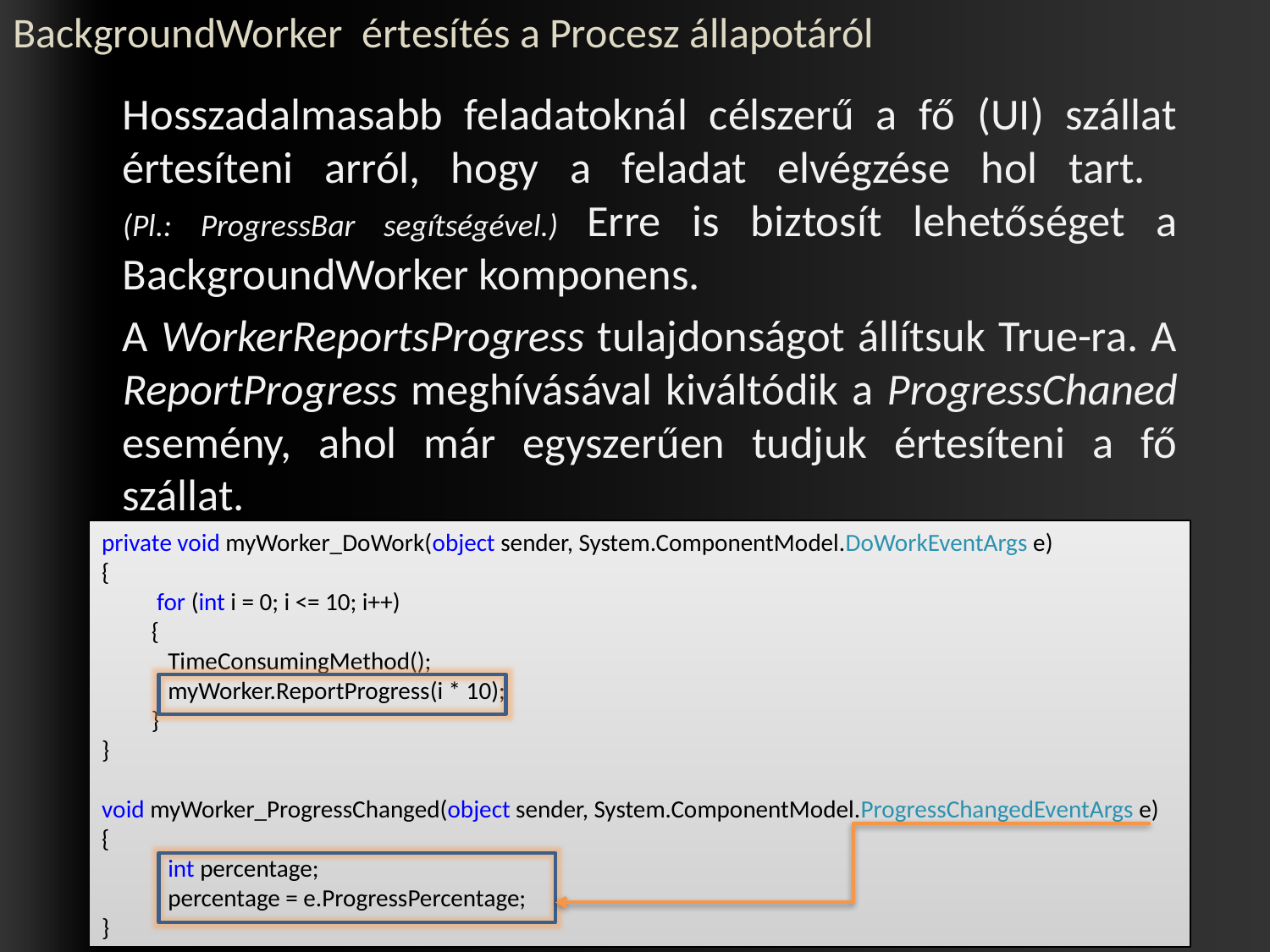

# BackgroundWorker  értesítés a Procesz állapotáról
	Hosszadalmasabb feladatoknál célszerű a fő (UI) szállat értesíteni arról, hogy a feladat elvégzése hol tart.
(Pl.: ProgressBar segítségével.) Erre is biztosít lehetőséget a BackgroundWorker komponens.
	A WorkerReportsProgress tulajdonságot állítsuk True-ra. A ReportProgress meghívásával kiváltódik a ProgressChaned esemény, ahol már egyszerűen tudjuk értesíteni a fő szállat.
private void myWorker_DoWork(object sender, System.ComponentModel.DoWorkEventArgs e)
{
          for (int i = 0; i <= 10; i++)
         {
            TimeConsumingMethod();
            myWorker.ReportProgress(i * 10);
         }
}

void myWorker_ProgressChanged(object sender, System.ComponentModel.ProgressChangedEventArgs e)
{
            int percentage;
            percentage = e.ProgressPercentage;
}